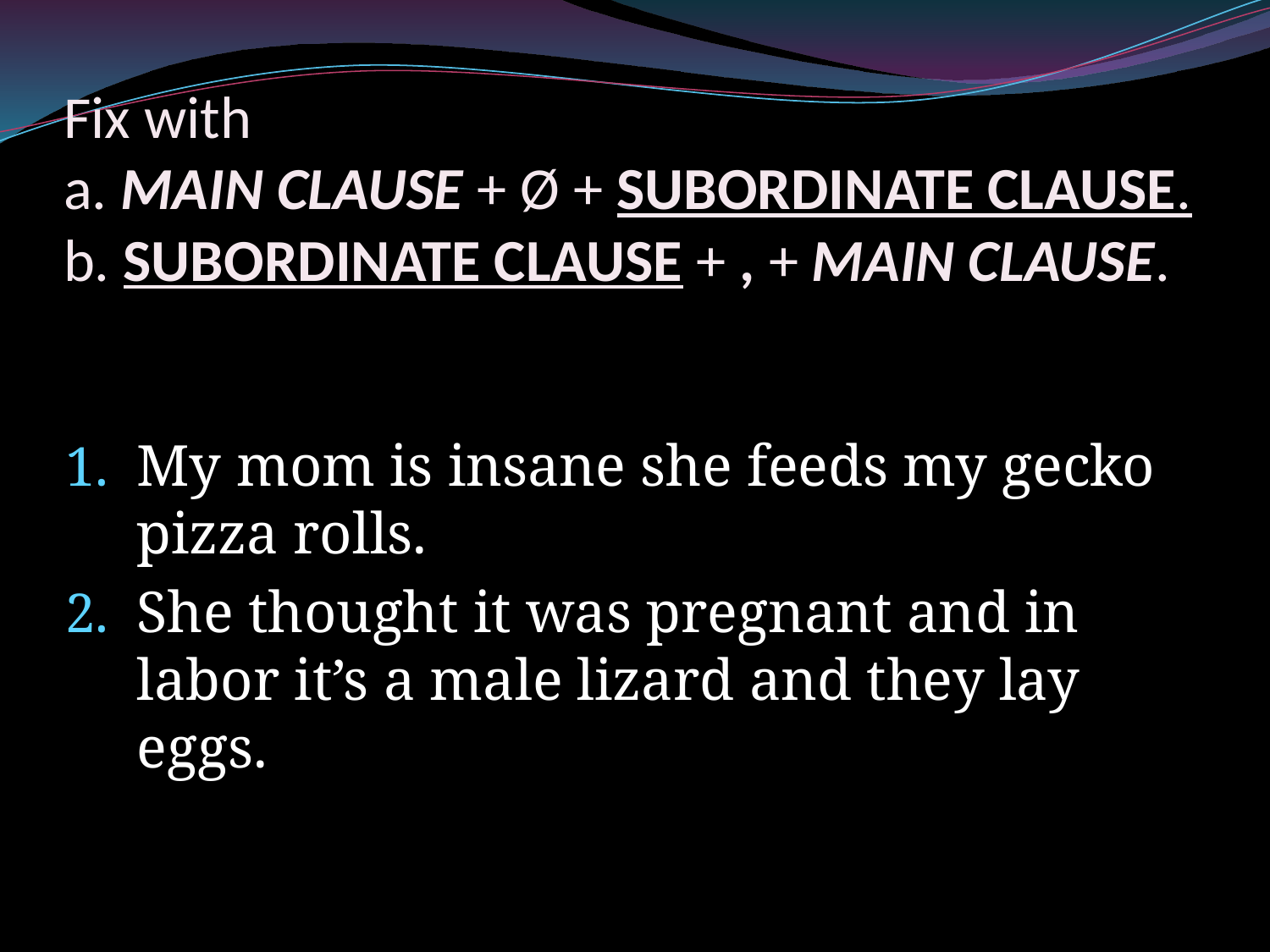

# Fix with a. MAIN CLAUSE + Ø + SUBORDINATE CLAUSE. b. SUBORDINATE CLAUSE + , + MAIN CLAUSE.
My mom is insane she feeds my gecko pizza rolls.
She thought it was pregnant and in labor it’s a male lizard and they lay eggs.